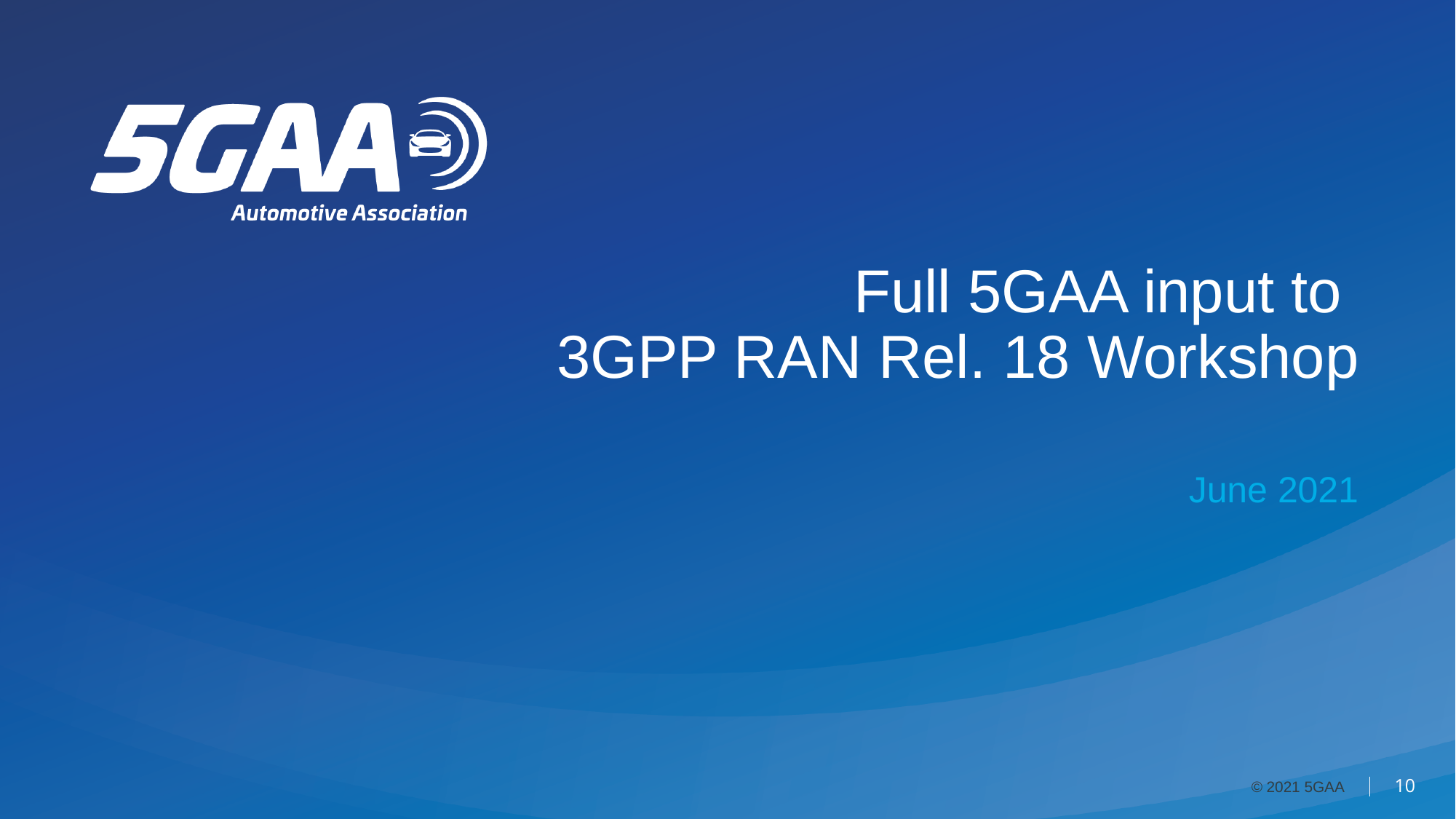

Full 5GAA input to
3GPP RAN Rel. 18 Workshop
June 2021